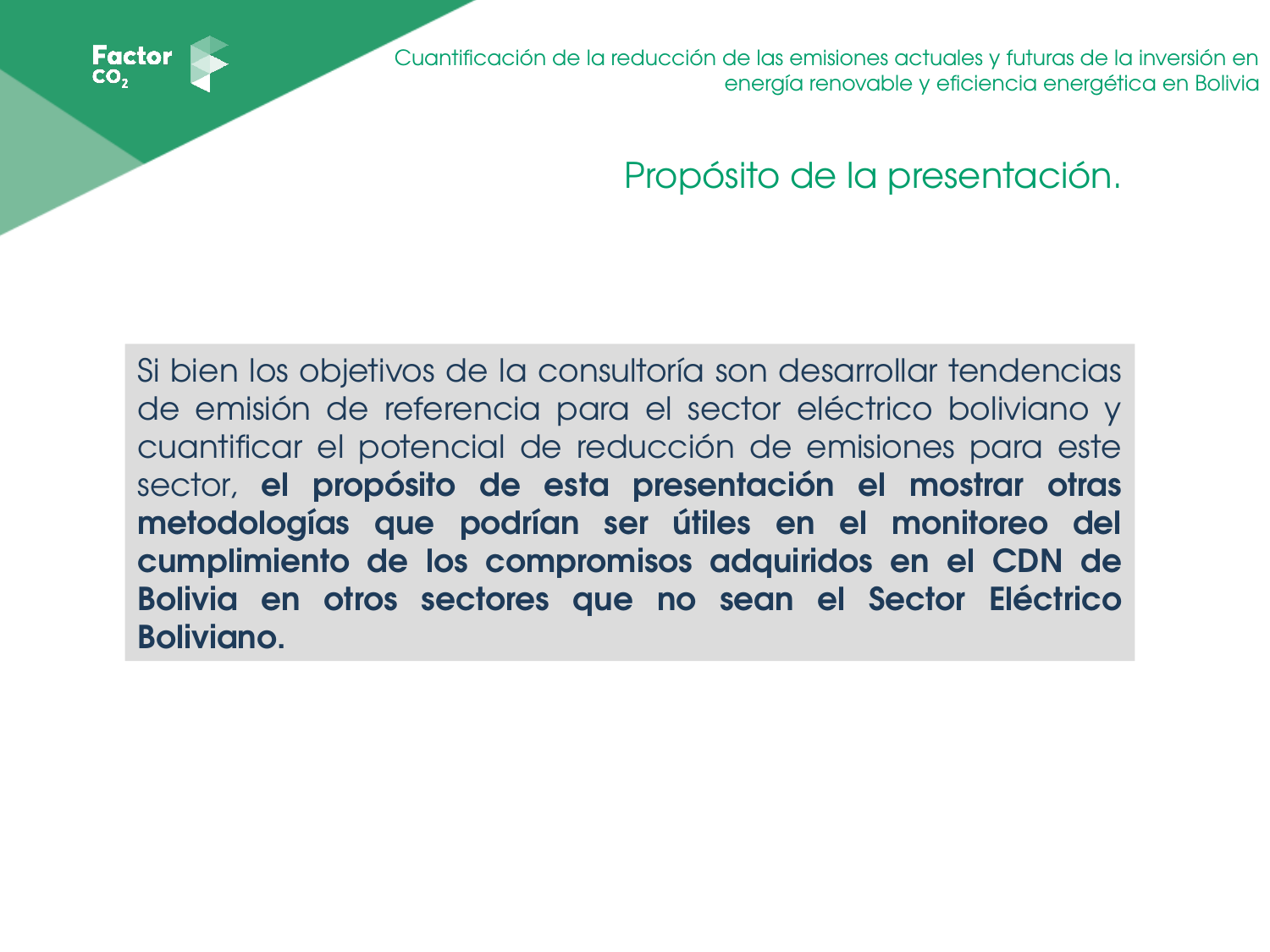

Propósito de la presentación.
Si bien los objetivos de la consultoría son desarrollar tendencias de emisión de referencia para el sector eléctrico boliviano y cuantificar el potencial de reducción de emisiones para este sector, el propósito de esta presentación el mostrar otras metodologías que podrían ser útiles en el monitoreo del cumplimiento de los compromisos adquiridos en el CDN de Bolivia en otros sectores que no sean el Sector Eléctrico Boliviano.